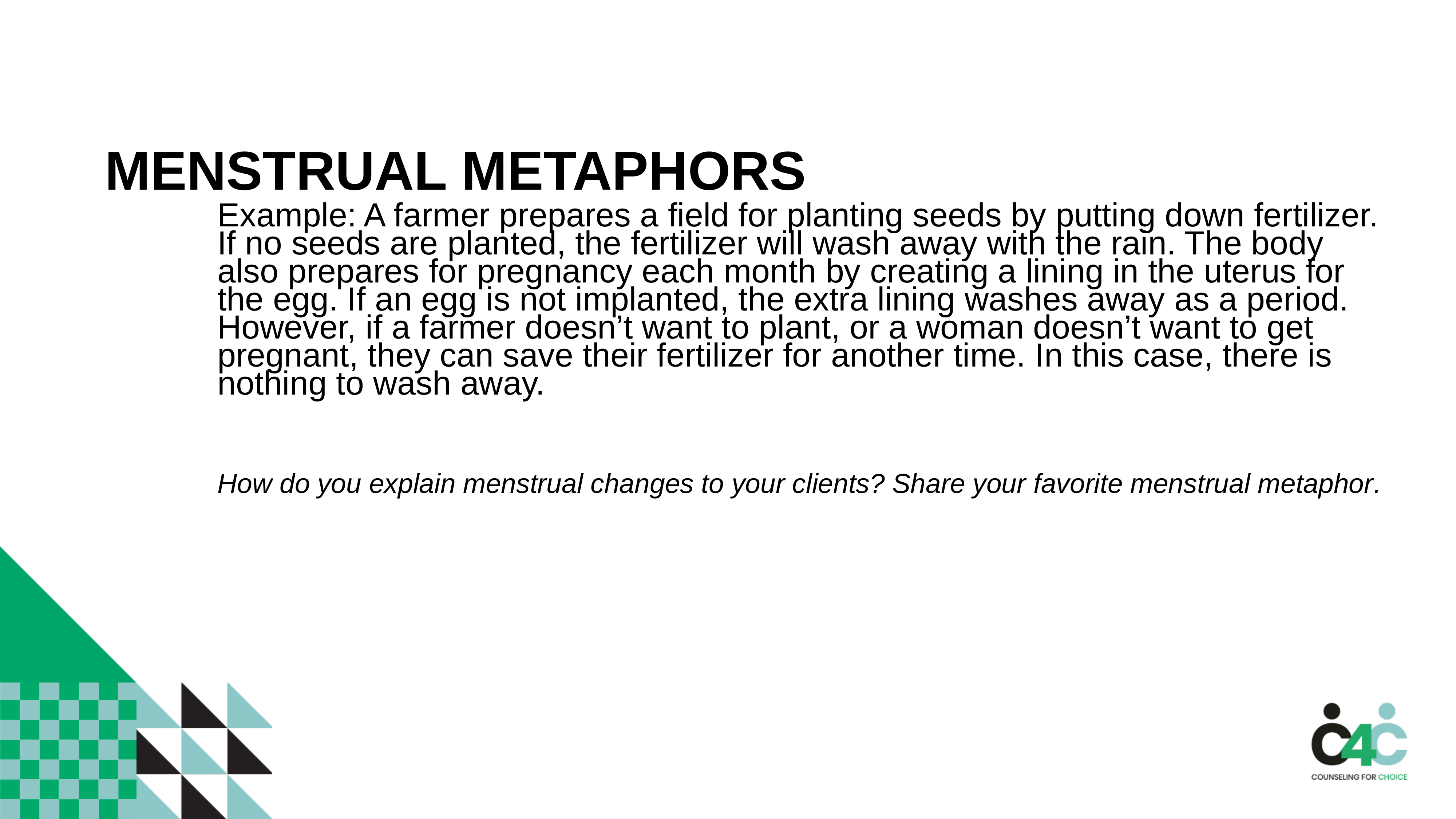

# Menstrual metaphors
Example: A farmer prepares a field for planting seeds by putting down fertilizer. If no seeds are planted, the fertilizer will wash away with the rain. The body also prepares for pregnancy each month by creating a lining in the uterus for the egg. If an egg is not implanted, the extra lining washes away as a period. However, if a farmer doesn’t want to plant, or a woman doesn’t want to get pregnant, they can save their fertilizer for another time. In this case, there is nothing to wash away.

How do you explain menstrual changes to your clients? Share your favorite menstrual metaphor.